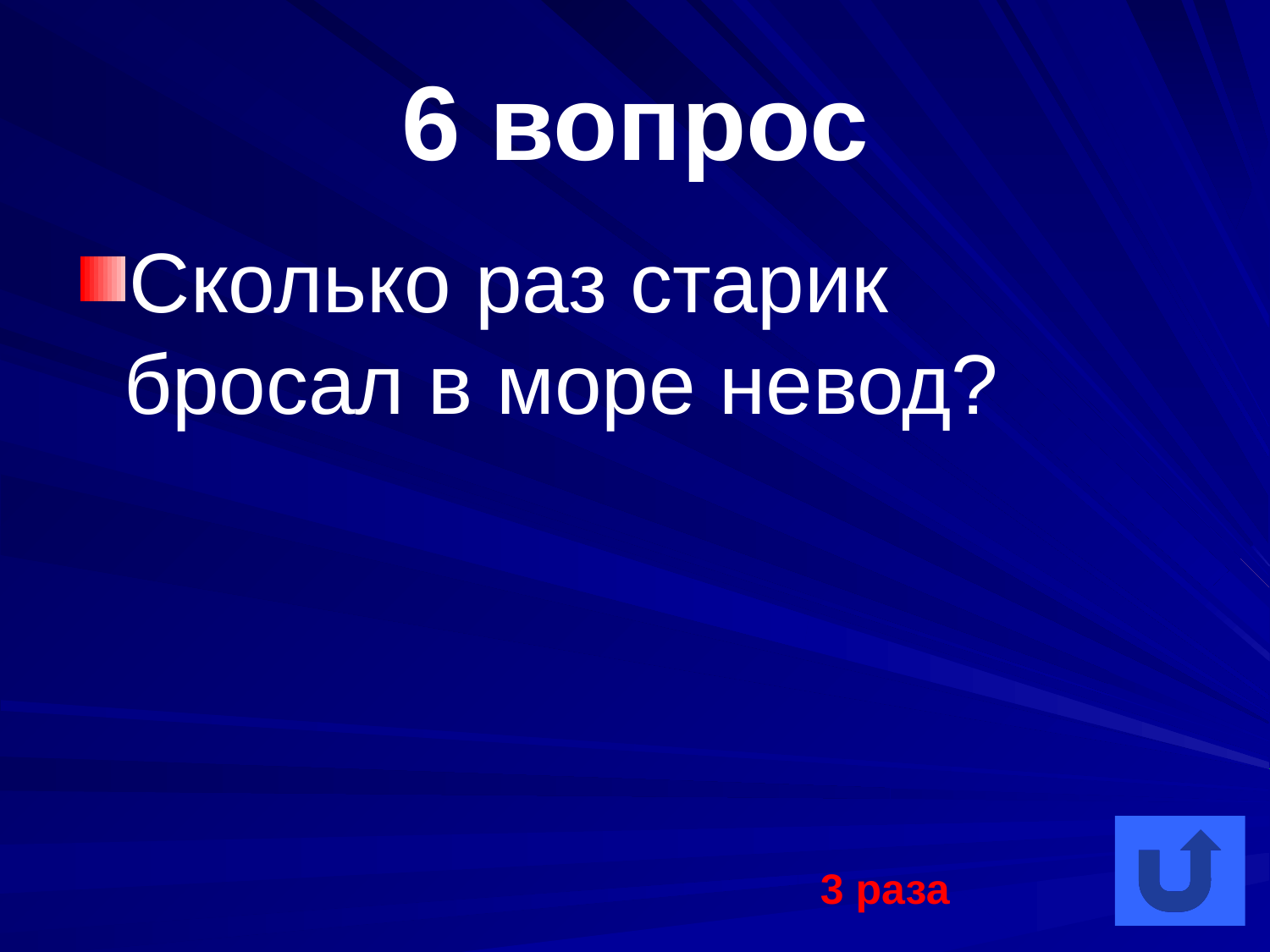

# 6 вопрос
Сколько раз старик бросал в море невод?

3 раза